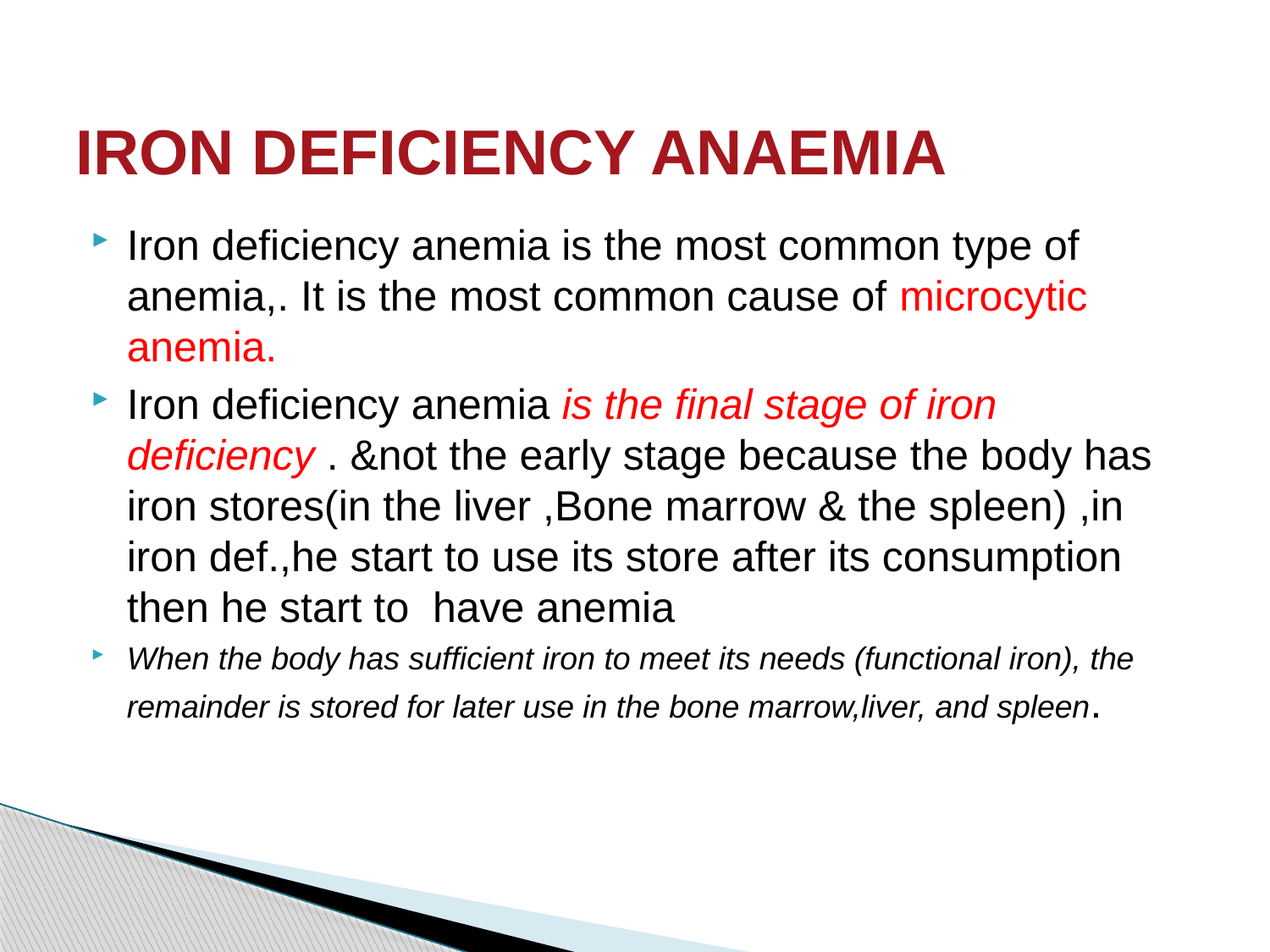

# IRON DEFICIENCY ANAEMIA
Iron deficiency anemia is the most common type of anemia,. It is the most common cause of microcytic anemia.
Iron deficiency anemia is the final stage of iron deficiency . &not the early stage because the body has iron stores(in the liver ,Bone marrow & the spleen) ,in iron def.,he start to use its store after its consumption then he start to  have anemia
When the body has sufficient iron to meet its needs (functional iron), the remainder is stored for later use in the bone marrow,liver, and spleen.